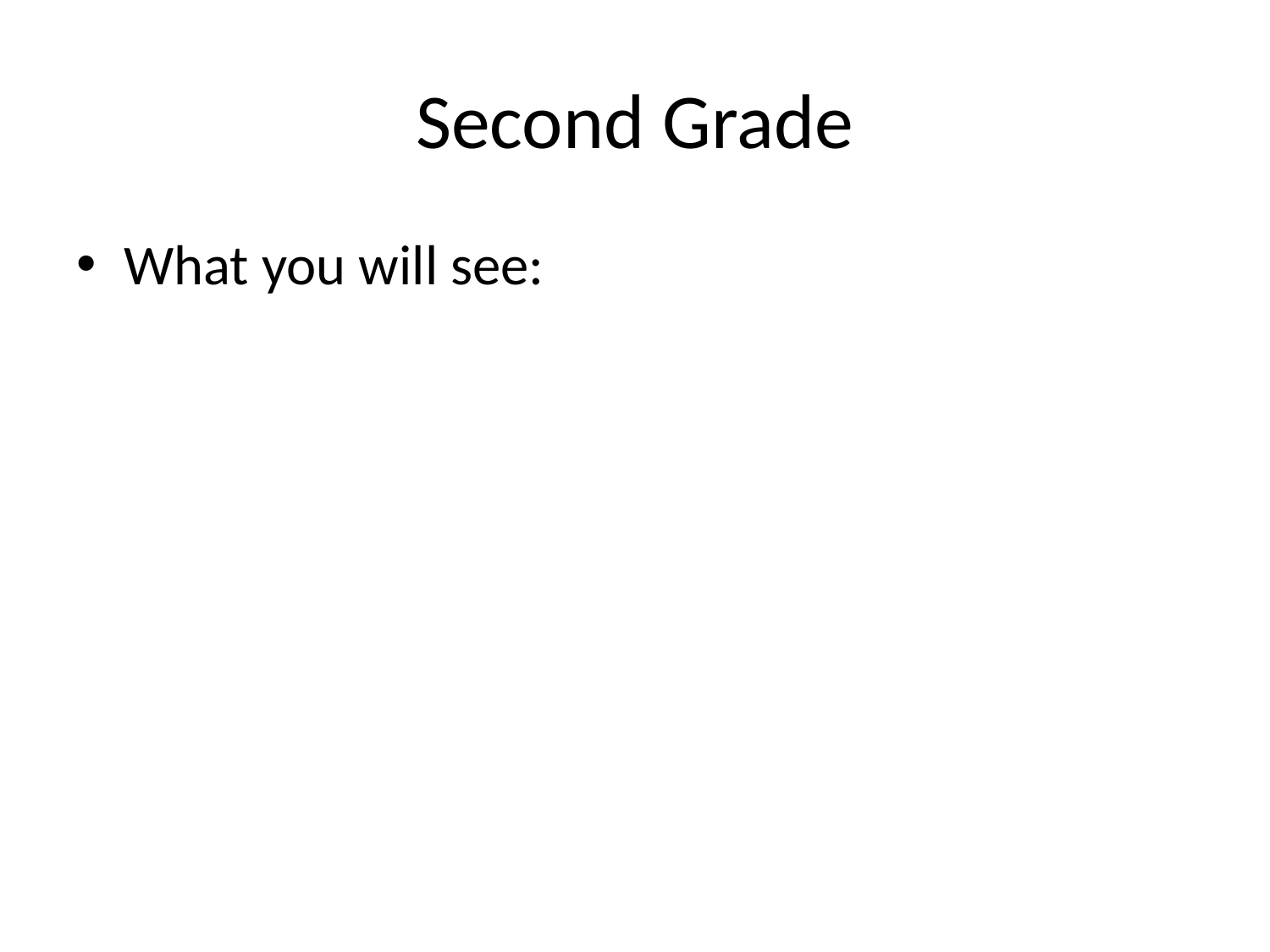

# Second Grade
What you will see: